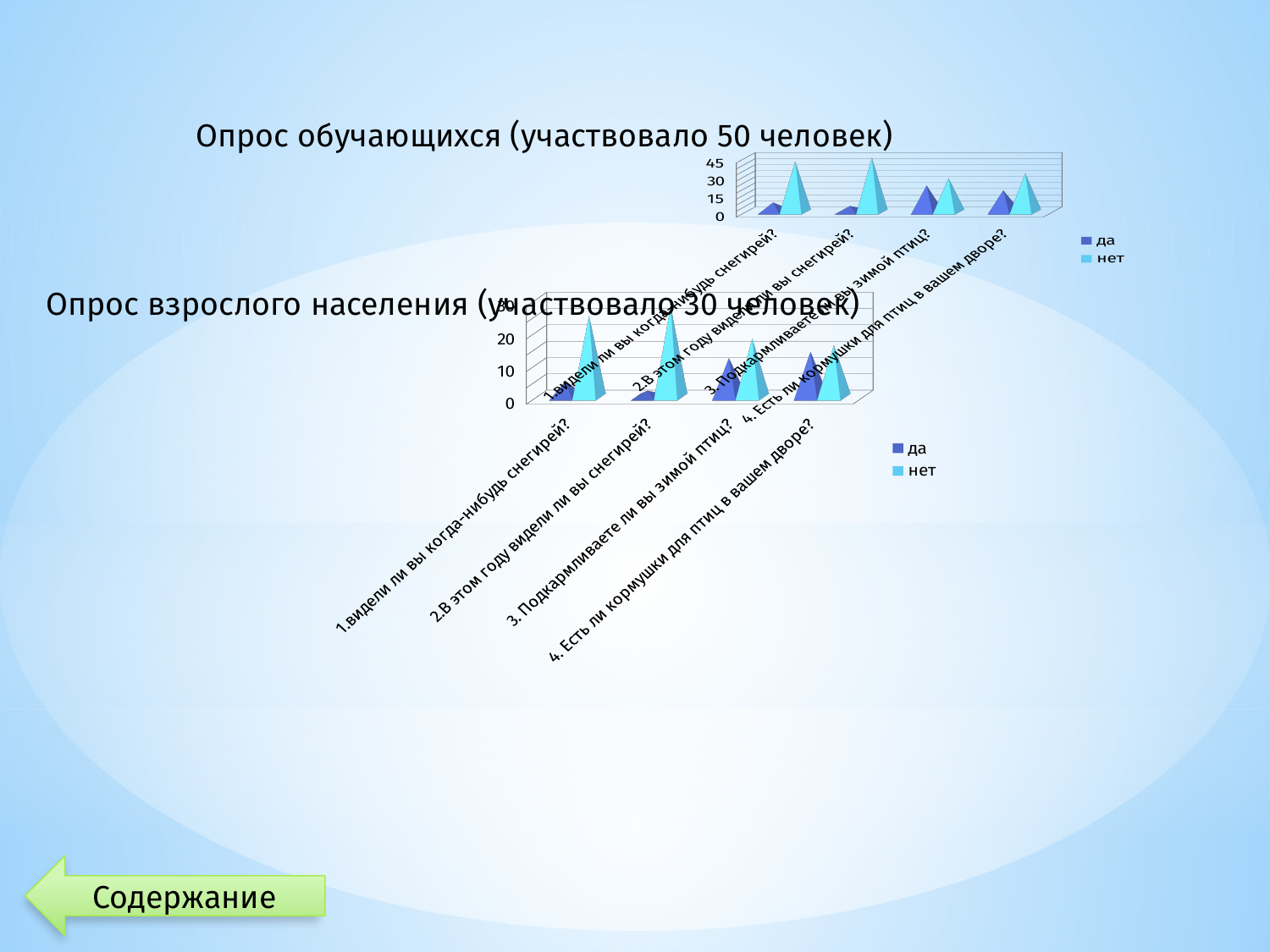

Опрос обучающихся (участвовало 50 человек)

[unsupported chart]

Опрос взрослого населения (участвовало 30 человек)

[unsupported chart]

Содержание